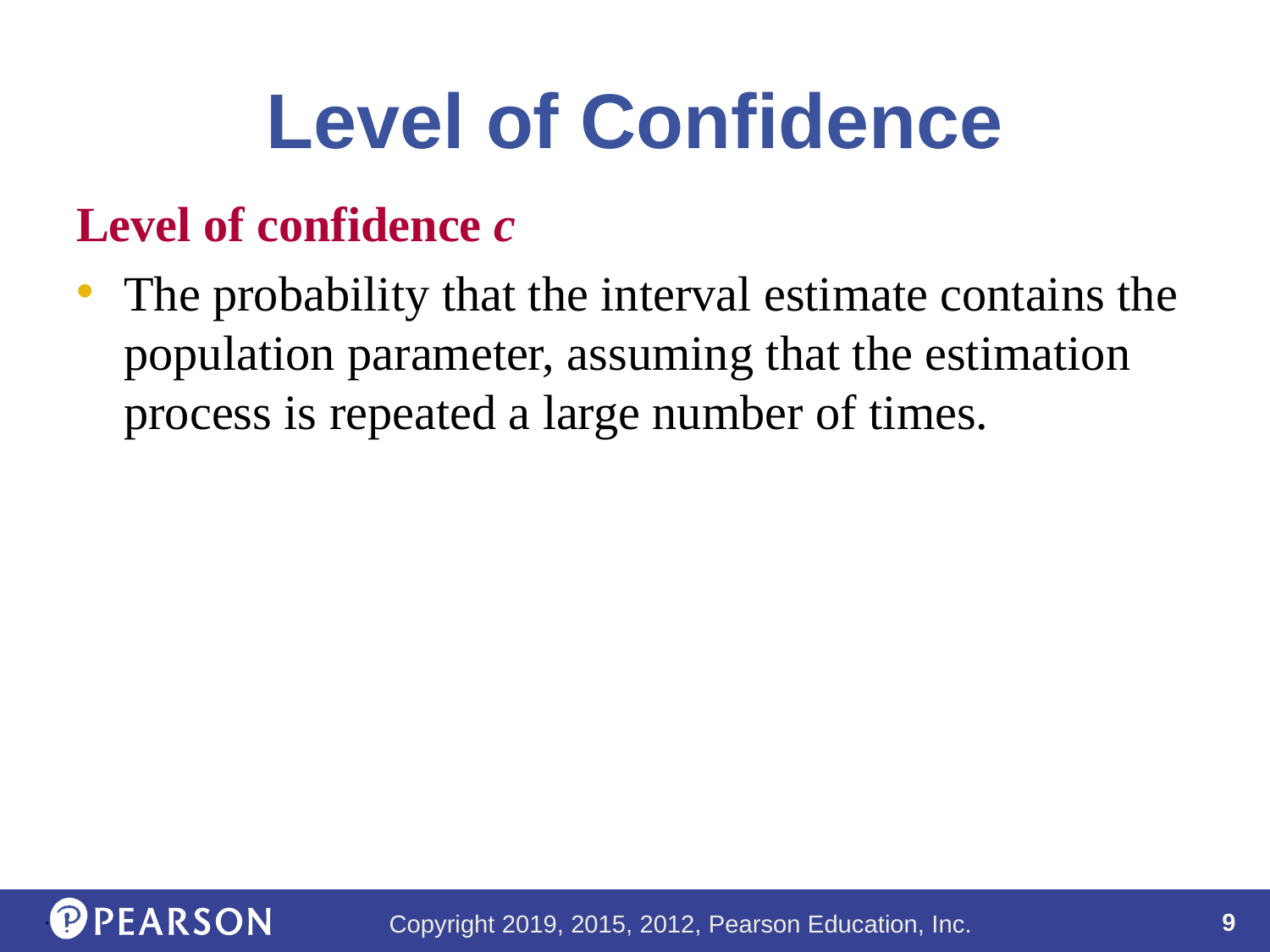

# Level of Confidence
Level of confidence c
The probability that the interval estimate contains the population parameter, assuming that the estimation process is repeated a large number of times.

.